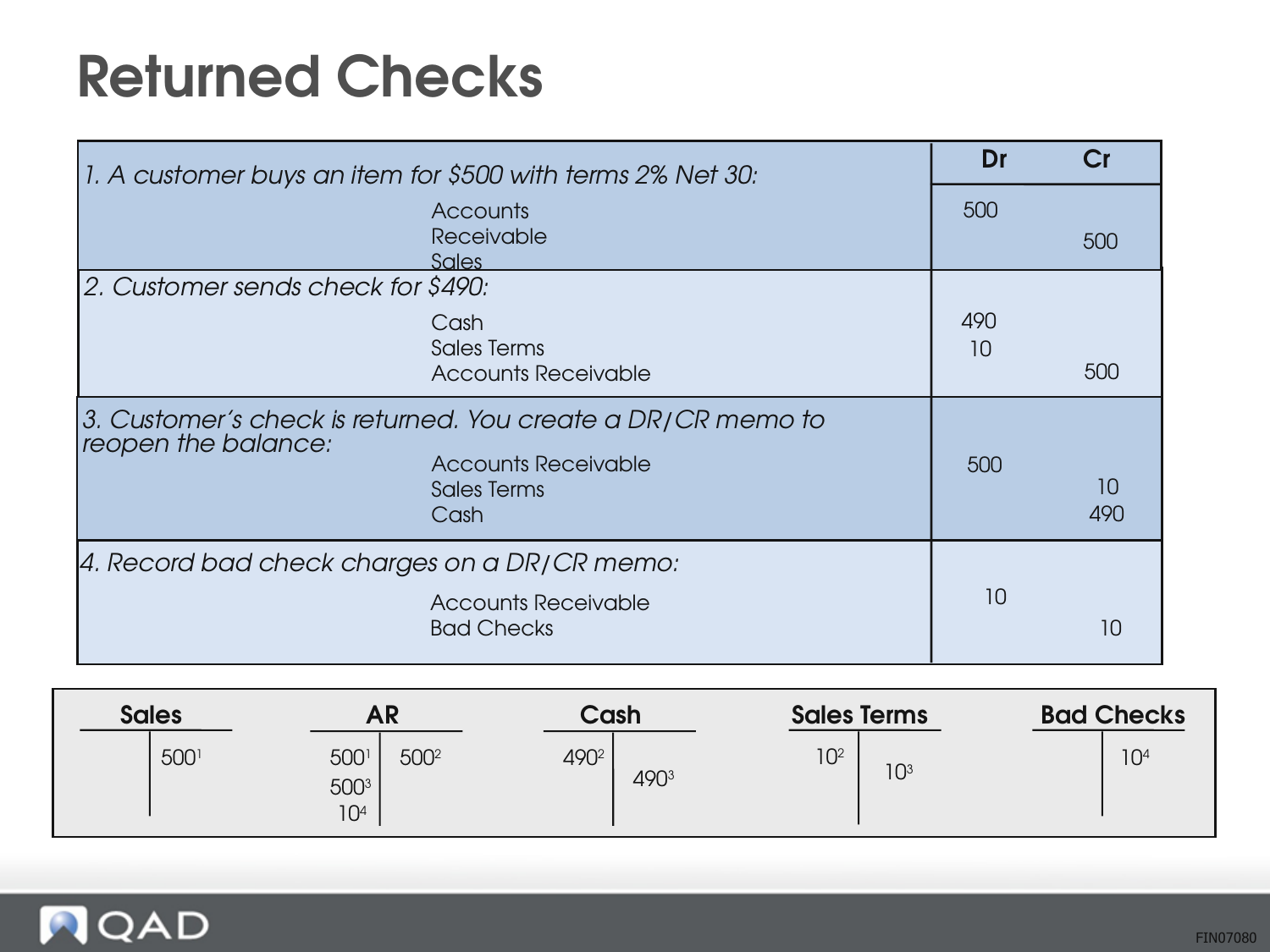

# Returned Checks
Dr           Cr

500
500

1. A customer buys an item for $500 with terms 2% Net 30:

Accounts Receivable
Sales

2. Customer sends check for $490:

Cash
Sales Terms
Accounts Receivable
490
10
500

3. Customer’s check is returned. You create a DR/CR memo to reopen the balance:

Accounts Receivable
Sales Terms
Cash
500
10
490

4. Record bad check charges on a DR/CR memo:

Accounts Receivable
Bad Checks
10
10

Sales

5001
AR

5001
5002
5003
104
Cash

4902
4903
Sales Terms

102
103
Bad Checks

104
FIN07080